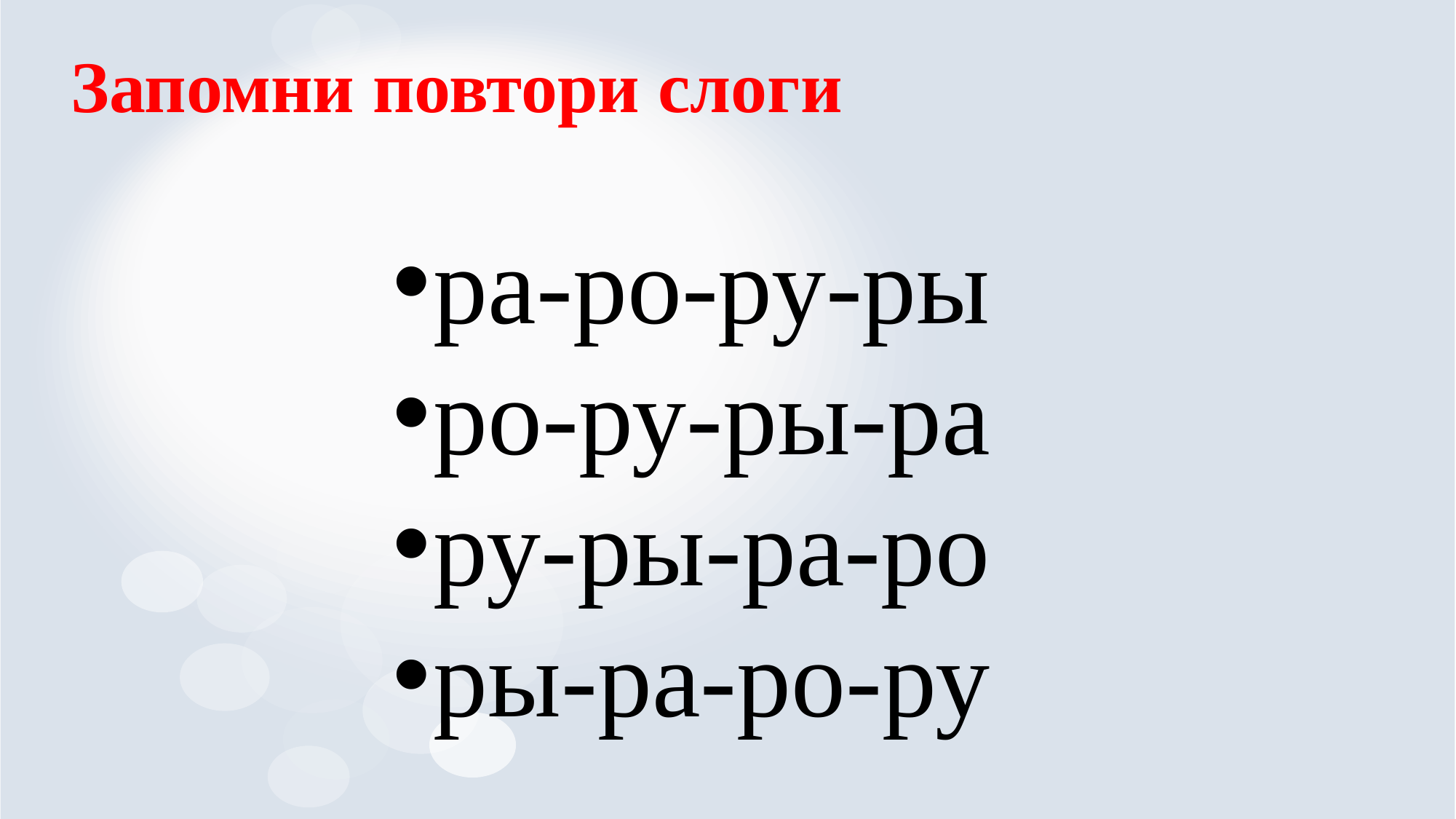

Запомни повтори слоги

ра-ро-ру-ры
ро-ру-ры-ра
ру-ры-ра-ро
ры-ра-ро-ру